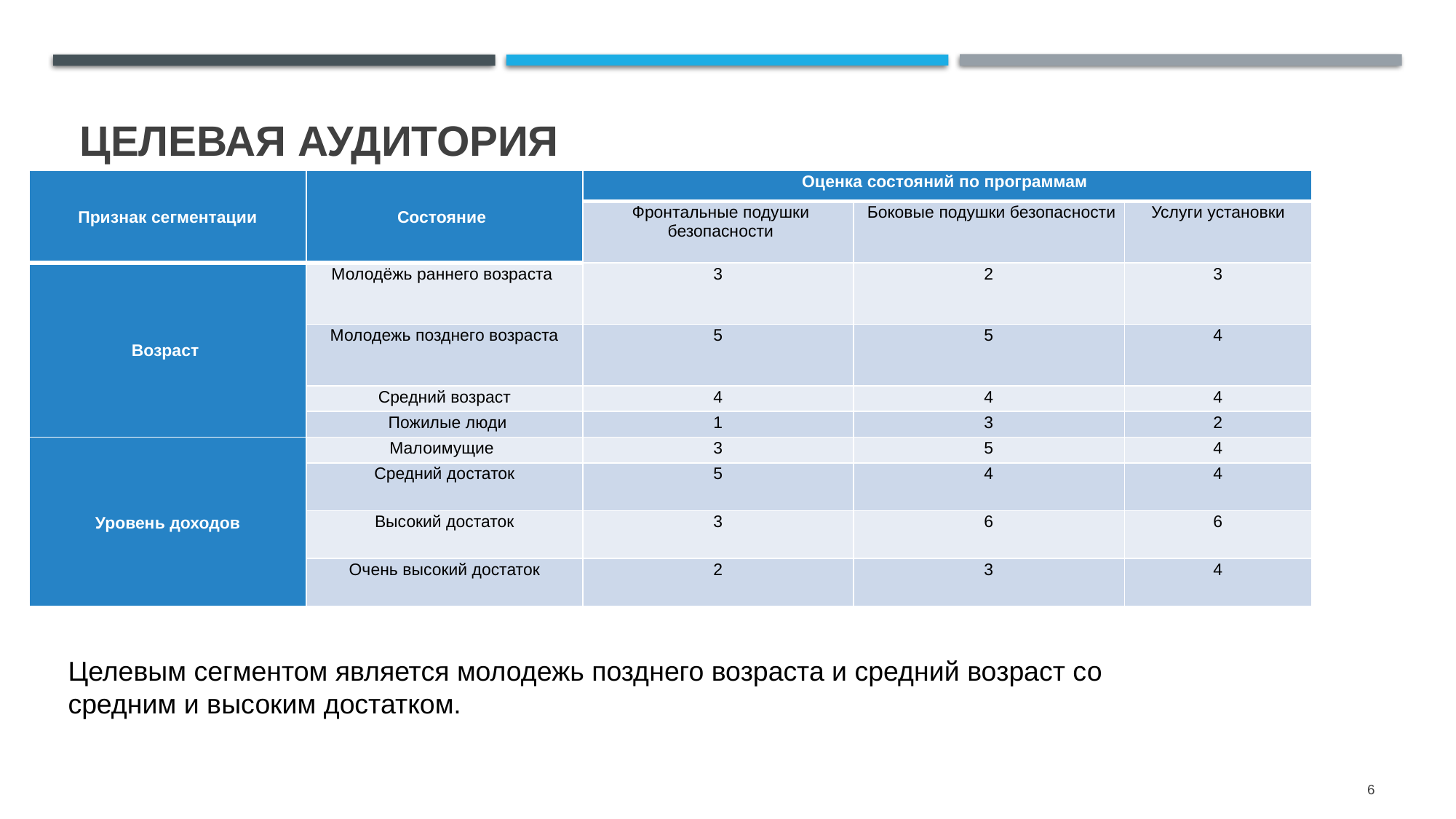

# Целевая аудитория
| Признак сегментации | Состояние | Оценка состояний по программам |  |  |
| --- | --- | --- | --- | --- |
|  |  | Фронтальные подушки безопасности | Боковые подушки безопасности | Услуги установки |
| Возраст | Молодёжь раннего возраста | 3 | 2 | 3 |
|  | Молодежь позднего возраста | 5 | 5 | 4 |
|  | Средний возраст | 4 | 4 | 4 |
|  | Пожилые люди | 1 | 3 | 2 |
| Уровень доходов | Малоимущие | 3 | 5 | 4 |
|  | Средний достаток | 5 | 4 | 4 |
|  | Высокий достаток | 3 | 6 | 6 |
|  | Очень высокий достаток | 2 | 3 | 4 |
Целевым сегментом является молодежь позднего возраста и средний возраст со средним и высоким достатком.
6